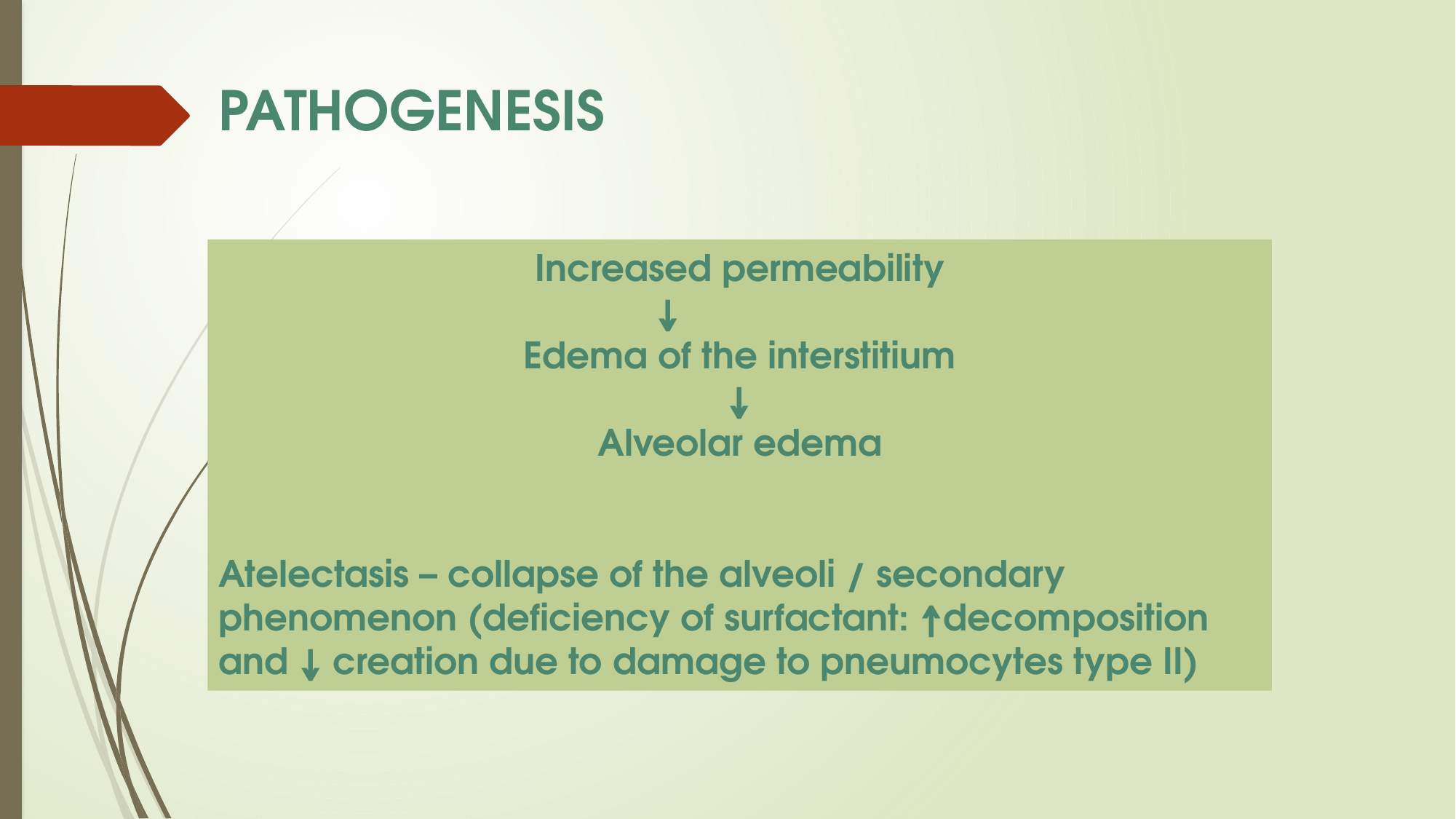

# PATHOGENESIS
Increased permeability
↓
Edema of the interstitium
↓
Alveolar edema

Atelectasis – collapse of the alveoli / secondary phenomenon (deficiency of surfactant: ↑decomposition and ↓ creation due to damage to pneumocytes type II)